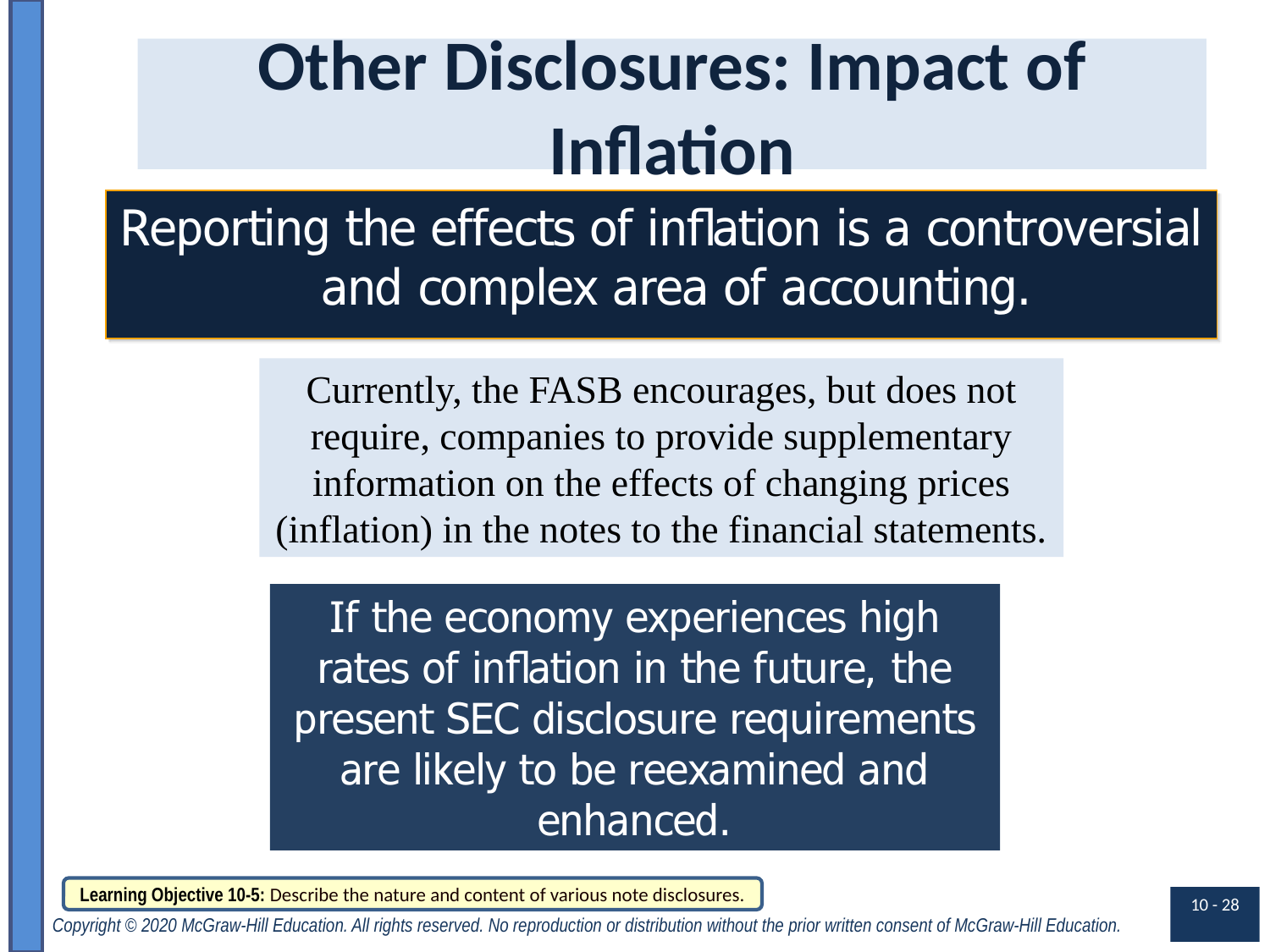

# Other Disclosures: Impact of Inflation
Reporting the effects of inflation is a controversial and complex area of accounting.
Currently, the FASB encourages, but does not require, companies to provide supplementary information on the effects of changing prices (inflation) in the notes to the financial statements.
If the economy experiences high rates of inflation in the future, the present SEC disclosure requirements are likely to be reexamined and enhanced.
Learning Objective 10-5: Describe the nature and content of various note disclosures.